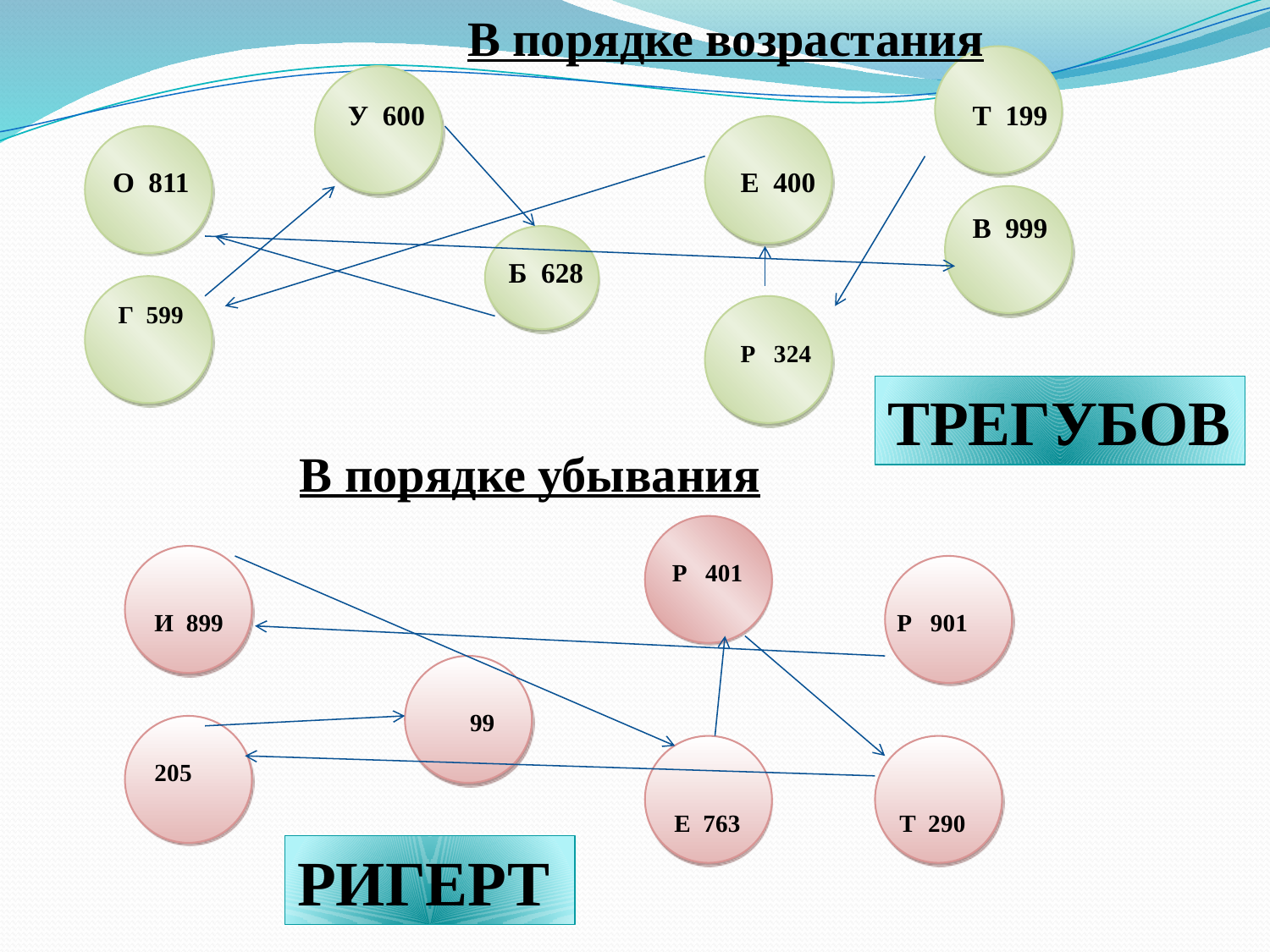

В порядке возрастания

|  | У 600 |  |  | Т 199 |
| --- | --- | --- | --- | --- |
|  |  |  |  |  |
| О 811 |  |  | Е 400 |  |
|  |  |  |  | В 999 |
|  |  | Б 628 |  |  |
| Г 599 |  |  |  |  |
|  |  |  | Р 324 |  |
|  |  |  |  |  |

ТРЕГУБОВ
В порядке убывания

|  |  | Р 401 |  |
| --- | --- | --- | --- |
| И 899 |  |  | Р 901 |
|  |  |  |  |
|  | 99 |  |  |
| 205 |  |  |  |
|  |  | Е 763 | Т 290 |

РИГЕРТ